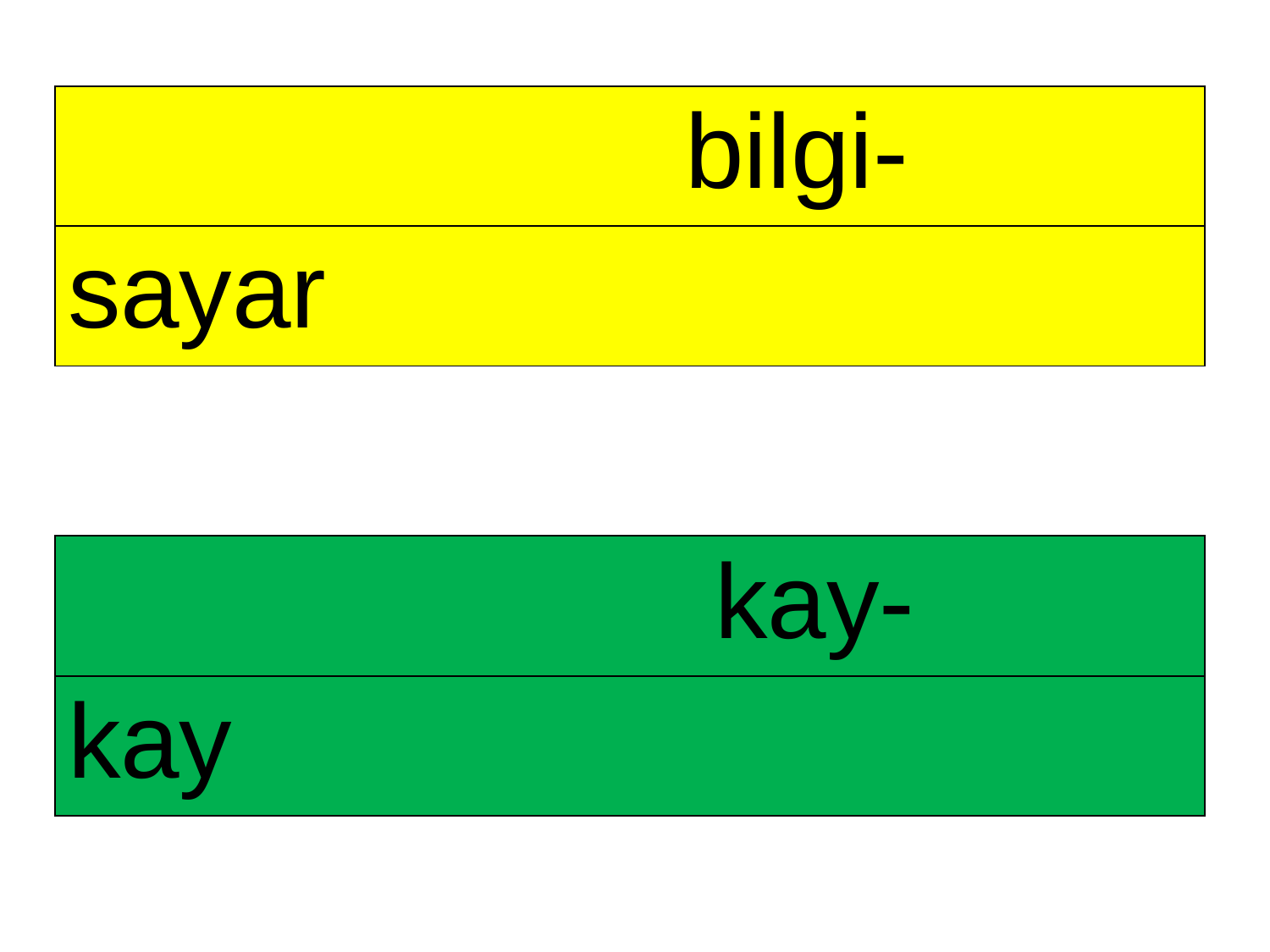

| bilgi- |
| --- |
| sayar |
| kay- |
| --- |
| kay |